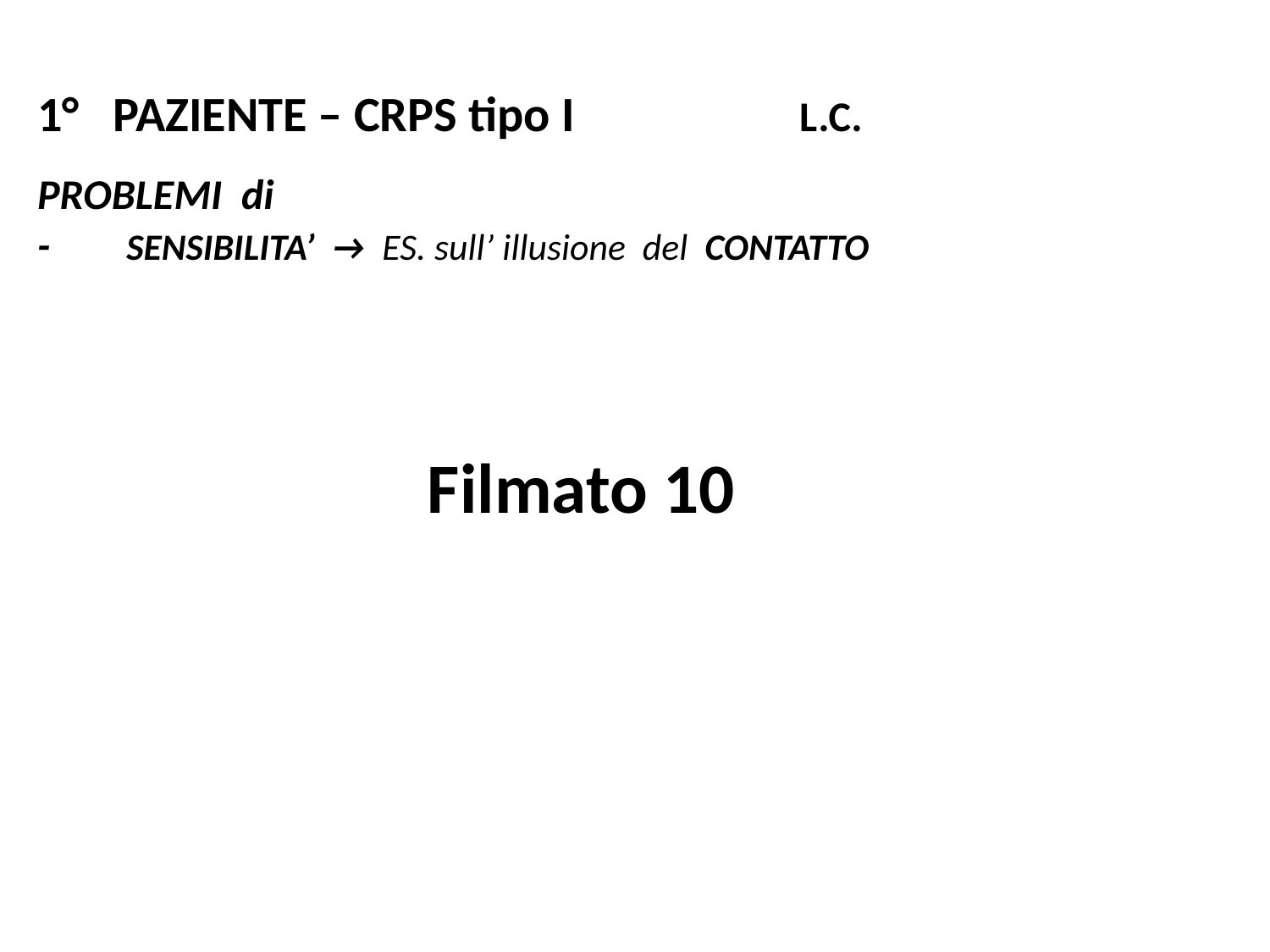

1°   PAZIENTE – CRPS tipo I		L.C.

PROBLEMI  di
-        SENSIBILITA’  →  ES. sull’ illusione  del  CONTATTO

Filmato 10